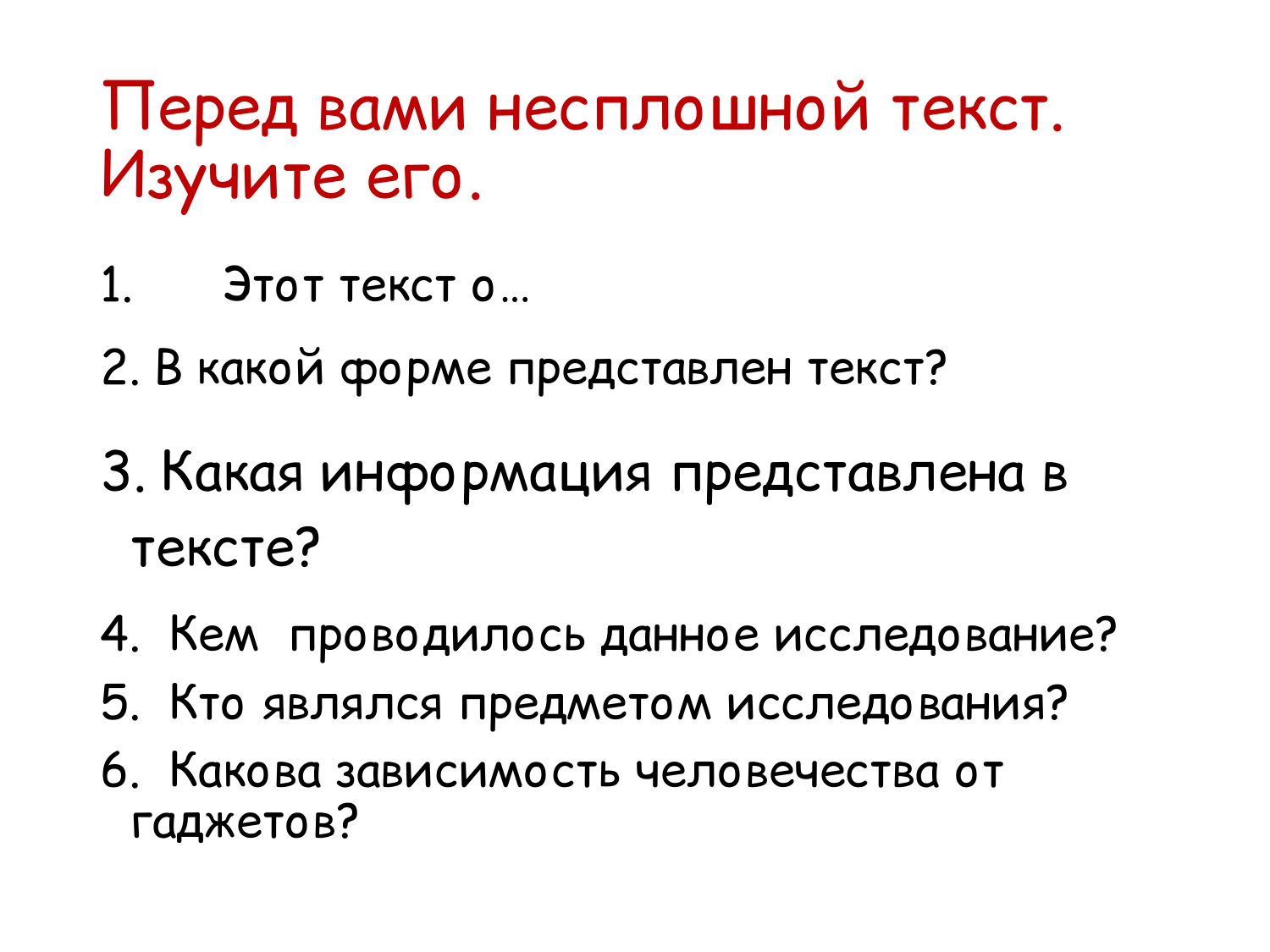

# Перед вами несплошной текст. Изучите его.
Этот текст о…
 В какой форме представлен текст?
 Какая информация представлена в тексте?
4.  Кем  проводилось данное исследование?
5.  Кто являлся предметом исследования?
6.  Какова зависимость человечества от гаджетов?